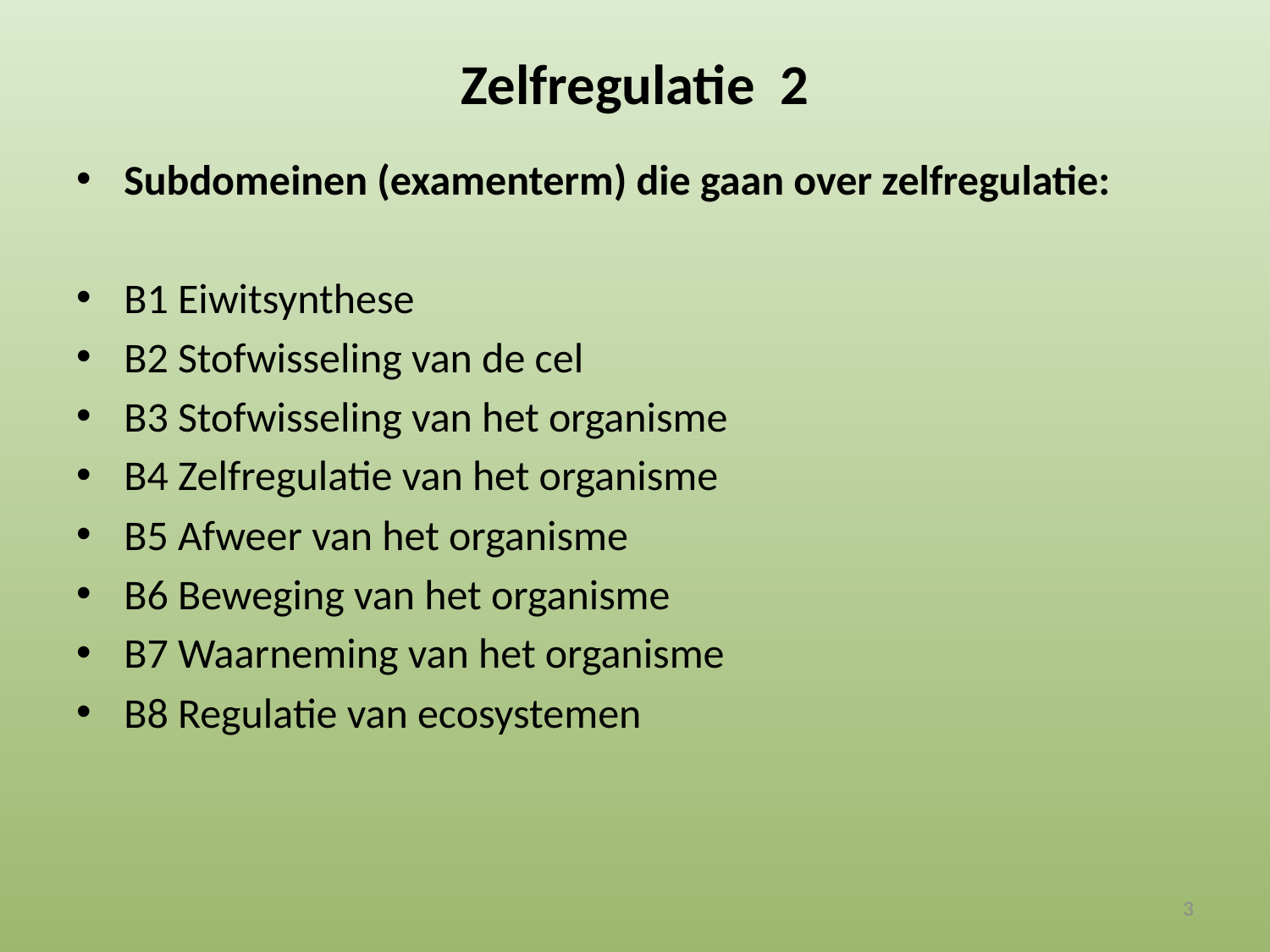

# Zelfregulatie  2
Subdomeinen (examenterm) die gaan over zelfregulatie:

B1 Eiwitsynthese
B2 Stofwisseling van de cel
B3 Stofwisseling van het organisme
B4 Zelfregulatie van het organisme
B5 Afweer van het organisme
B6 Beweging van het organisme
B7 Waarneming van het organisme
B8 Regulatie van ecosystemen
3